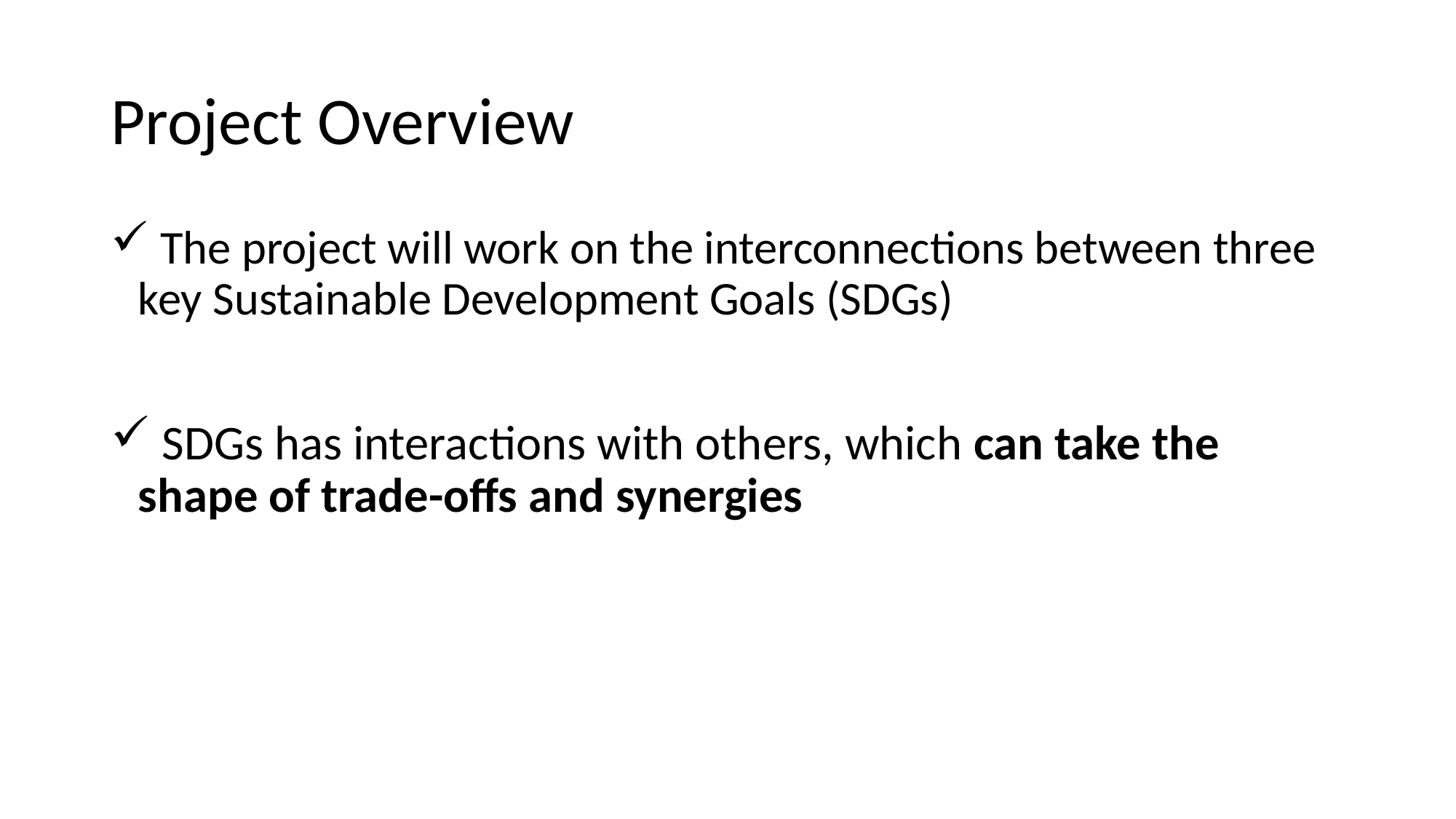

# Project Overview
 The project will work on the interconnections between three key Sustainable Development Goals (SDGs)

 SDGs has interactions with others, which can take the shape of trade-offs and synergies